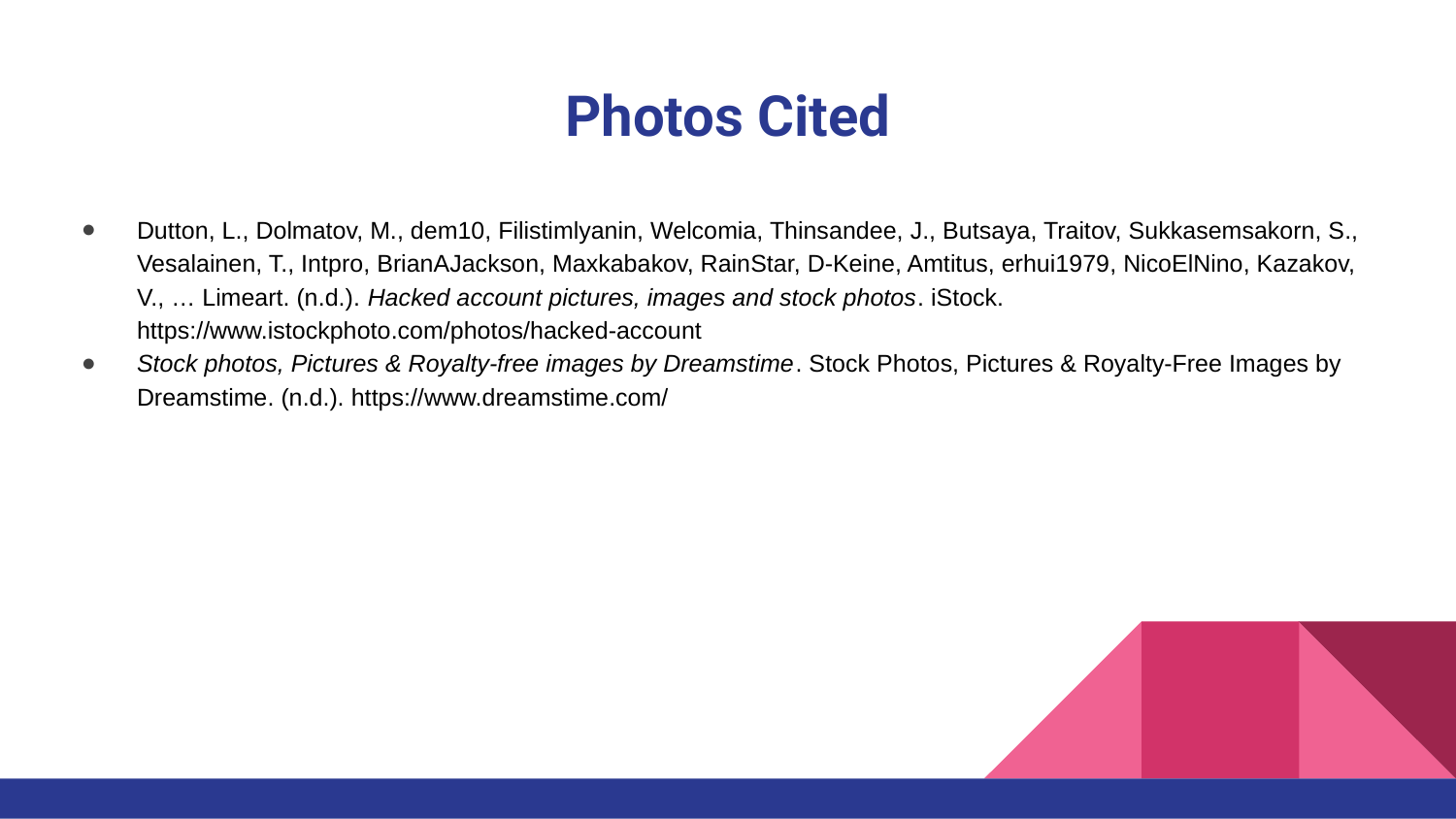

# Photos Cited
Dutton, L., Dolmatov, M., dem10, Filistimlyanin, Welcomia, Thinsandee, J., Butsaya, Traitov, Sukkasemsakorn, S., Vesalainen, T., Intpro, BrianAJackson, Maxkabakov, RainStar, D-Keine, Amtitus, erhui1979, NicoElNino, Kazakov, V., … Limeart. (n.d.). Hacked account pictures, images and stock photos. iStock. https://www.istockphoto.com/photos/hacked-account
Stock photos, Pictures & Royalty-free images by Dreamstime. Stock Photos, Pictures & Royalty-Free Images by Dreamstime. (n.d.). https://www.dreamstime.com/